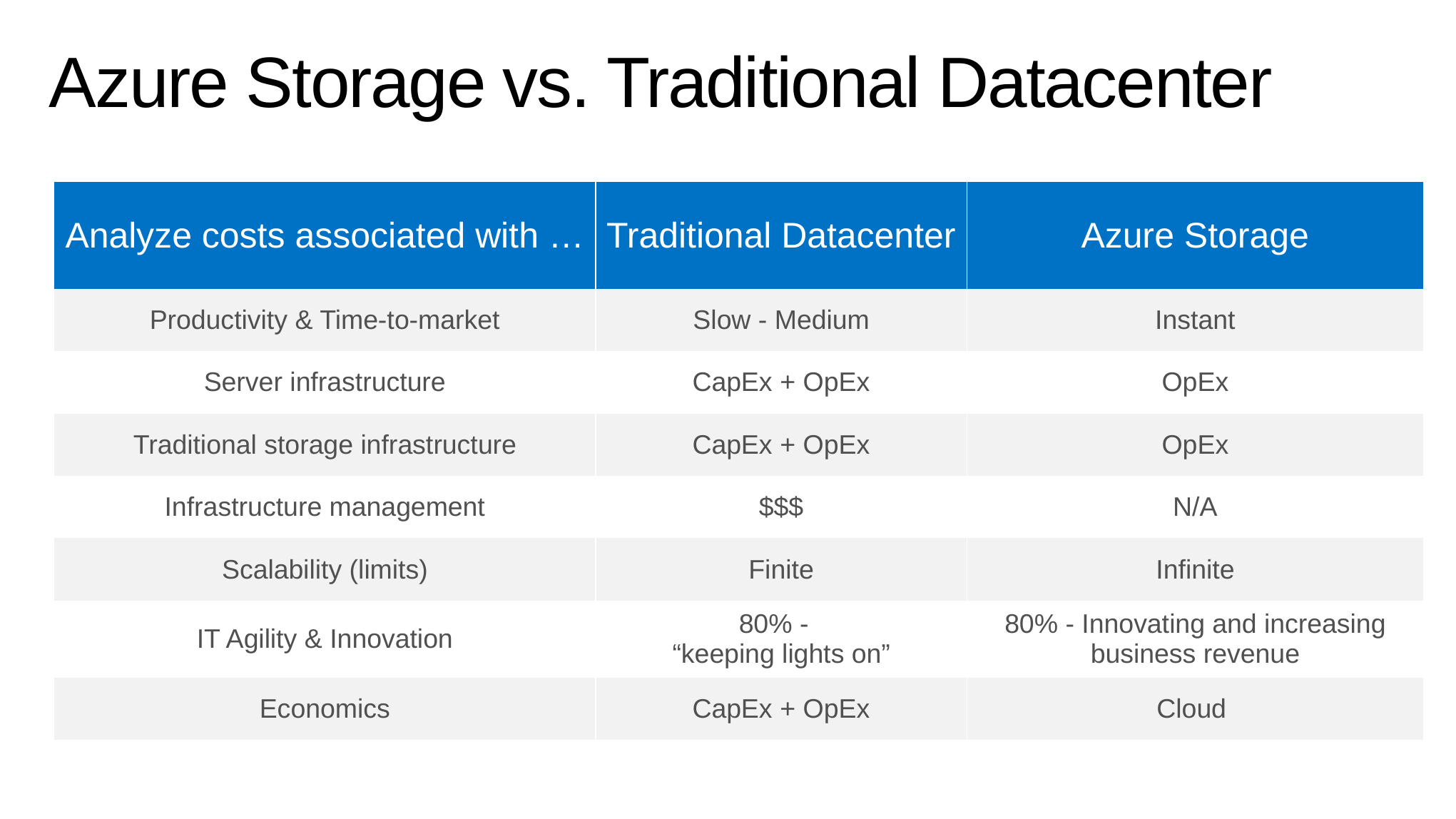

# Azure Storage vs. Traditional Datacenter
| Analyze costs associated with … | Traditional Datacenter | Azure Storage |
| --- | --- | --- |
| Productivity & Time-to-market | Slow - Medium | Instant |
| Server infrastructure | CapEx + OpEx | OpEx |
| Traditional storage infrastructure | CapEx + OpEx | OpEx |
| Infrastructure management | $$$ | N/A |
| Scalability (limits) | Finite | Infinite |
| IT Agility & Innovation | 80% - “keeping lights on” | 80% - Innovating and increasing business revenue |
| Economics | CapEx + OpEx | Cloud |